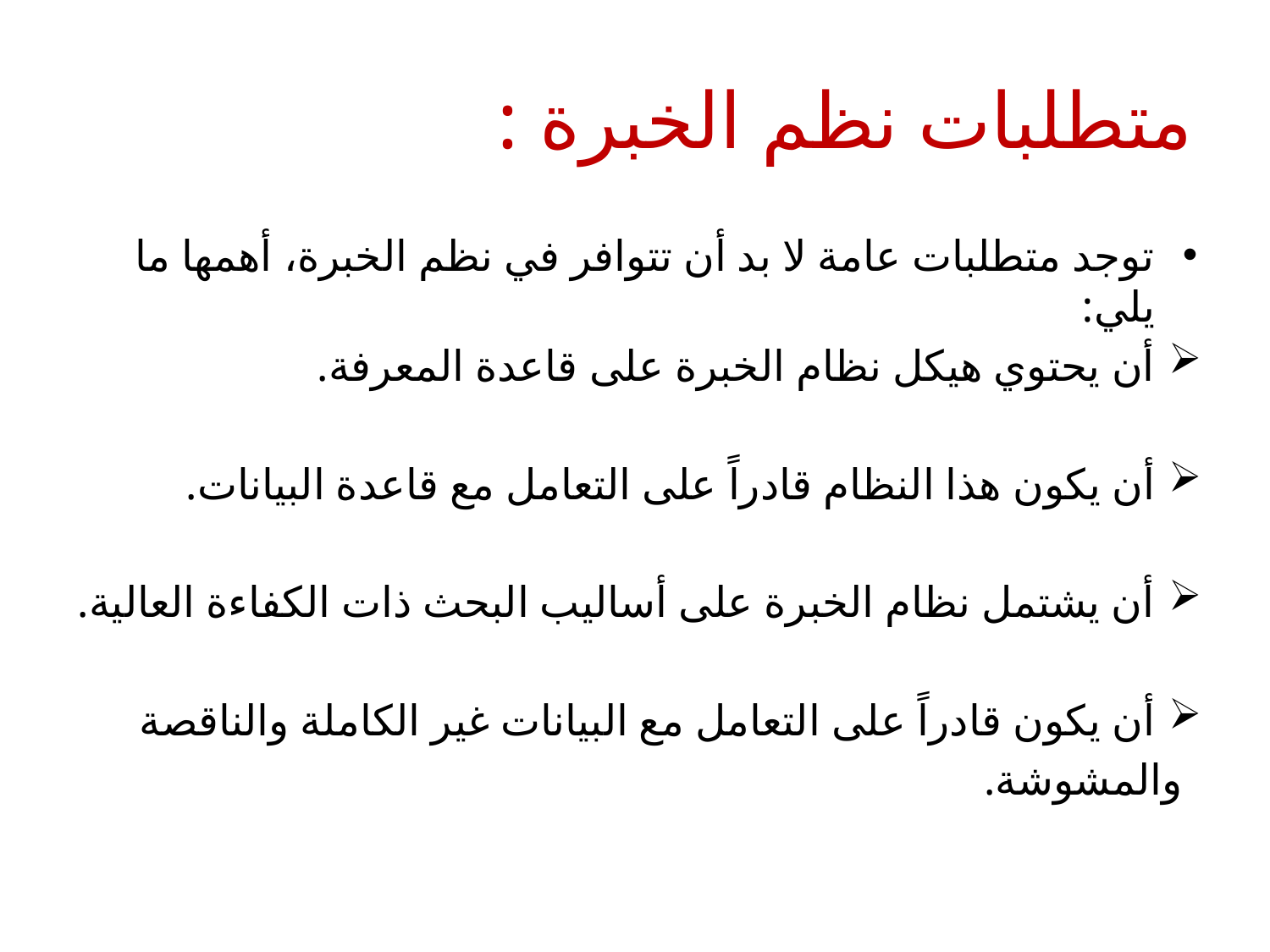

# متطلبات نظم الخبرة :
توجد متطلبات عامة لا بد أن تتوافر في نظم الخبرة، أهمها ما يلي:
أن يحتوي هيكل نظام الخبرة على قاعدة المعرفة.

أن يكون هذا النظام قادراً على التعامل مع قاعدة البيانات.

أن يشتمل نظام الخبرة على أساليب البحث ذات الكفاءة العالية.

أن يكون قادراً على التعامل مع البيانات غير الكاملة والناقصة
 والمشوشة.